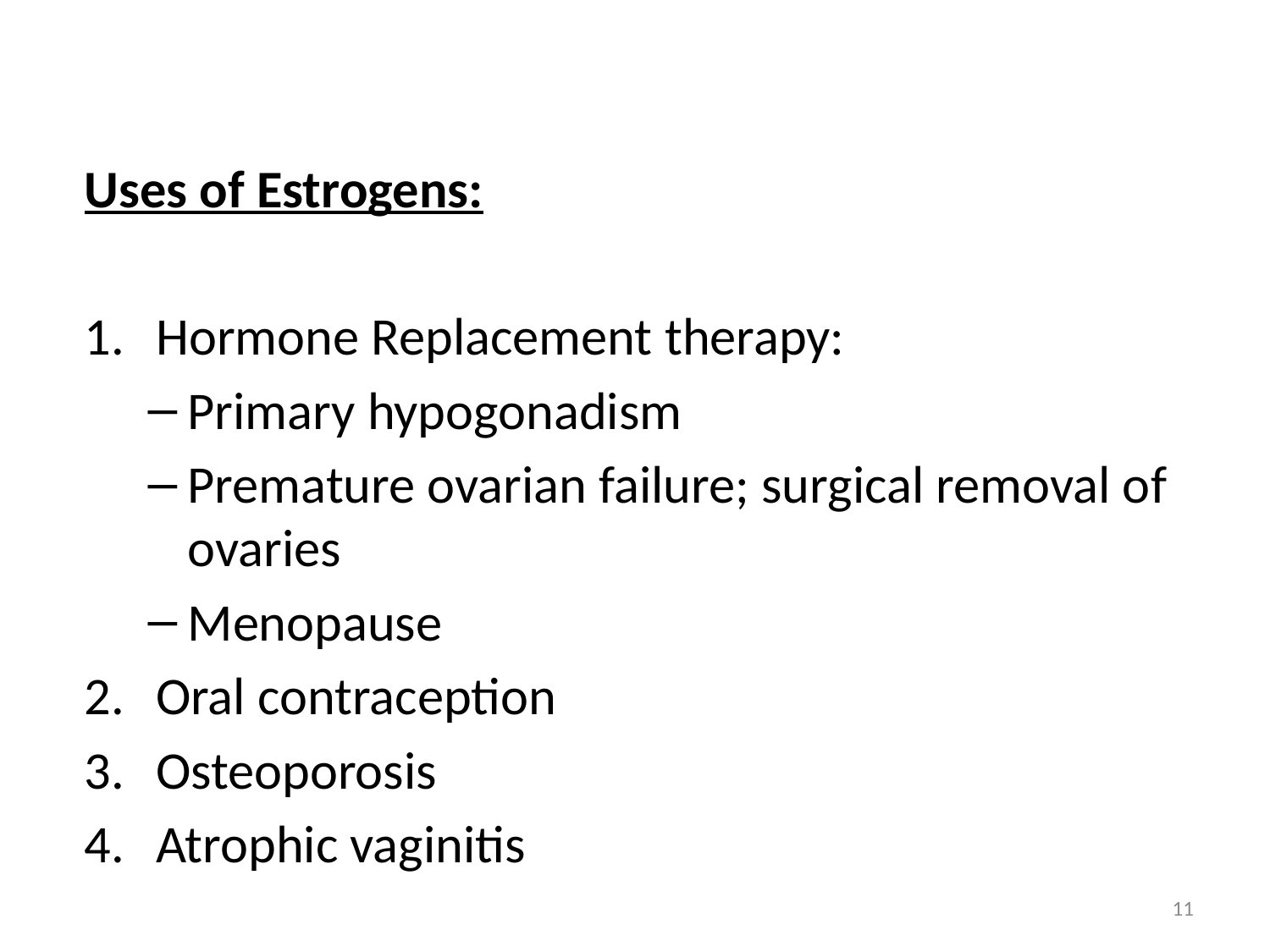

Uses of Estrogens:

Hormone Replacement therapy:
Primary hypogonadism
Premature ovarian failure; surgical removal of ovaries
Menopause
Oral contraception
Osteoporosis
Atrophic vaginitis
11